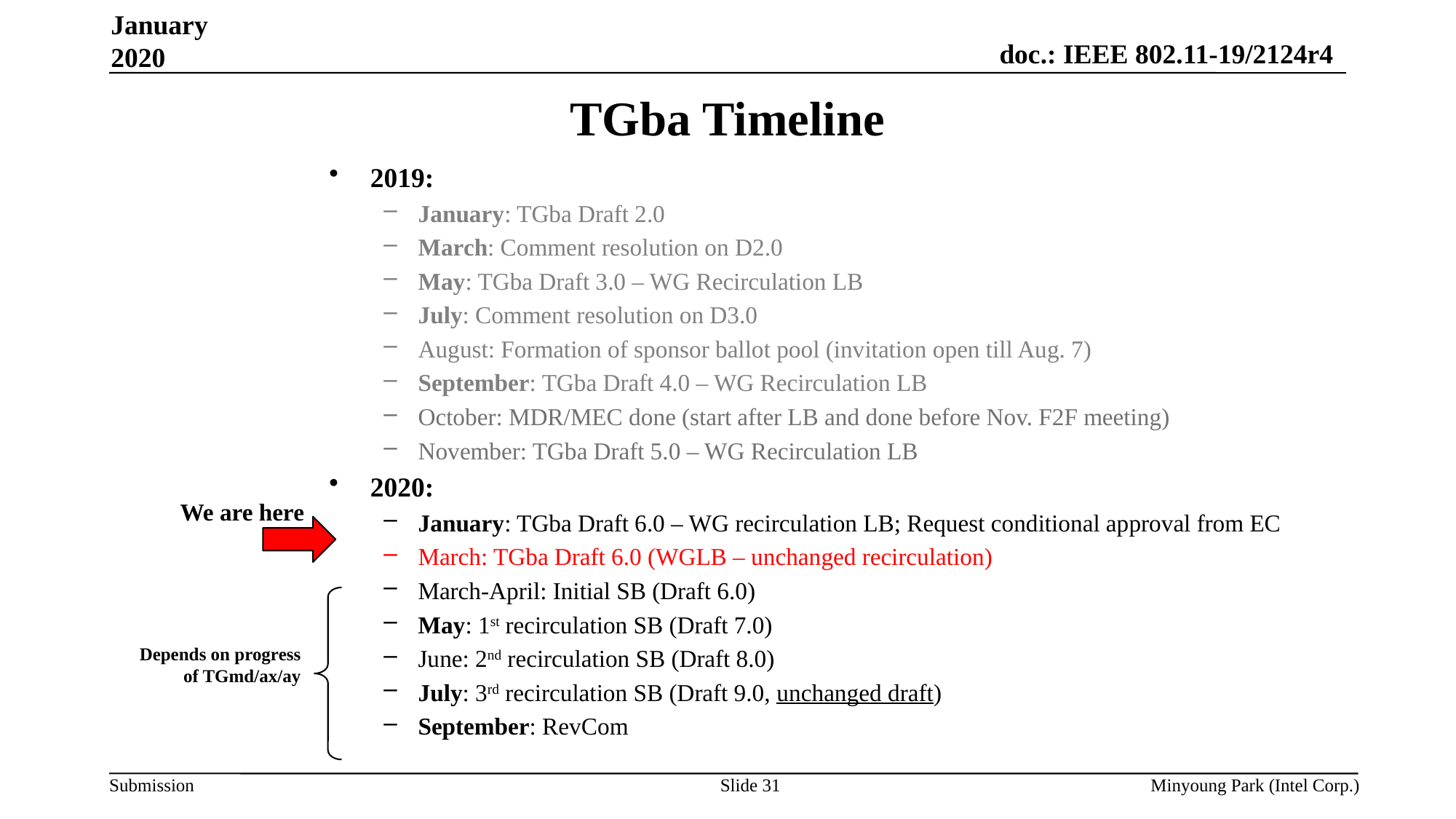

January 2020
# TGba Timeline
2019:
January: TGba Draft 2.0
March: Comment resolution on D2.0
May: TGba Draft 3.0 – WG Recirculation LB
July: Comment resolution on D3.0
August: Formation of sponsor ballot pool (invitation open till Aug. 7)
September: TGba Draft 4.0 – WG Recirculation LB
October: MDR/MEC done (start after LB and done before Nov. F2F meeting)
November: TGba Draft 5.0 – WG Recirculation LB
2020:
January: TGba Draft 6.0 – WG recirculation LB; Request conditional approval from EC
March: TGba Draft 6.0 (WGLB – unchanged recirculation)
March-April: Initial SB (Draft 6.0)
May: 1st recirculation SB (Draft 7.0)
June: 2nd recirculation SB (Draft 8.0)
July: 3rd recirculation SB (Draft 9.0, unchanged draft)
September: RevCom
We are here

Depends on progress
 of TGmd/ax/ay
Slide 31
Minyoung Park (Intel Corp.)